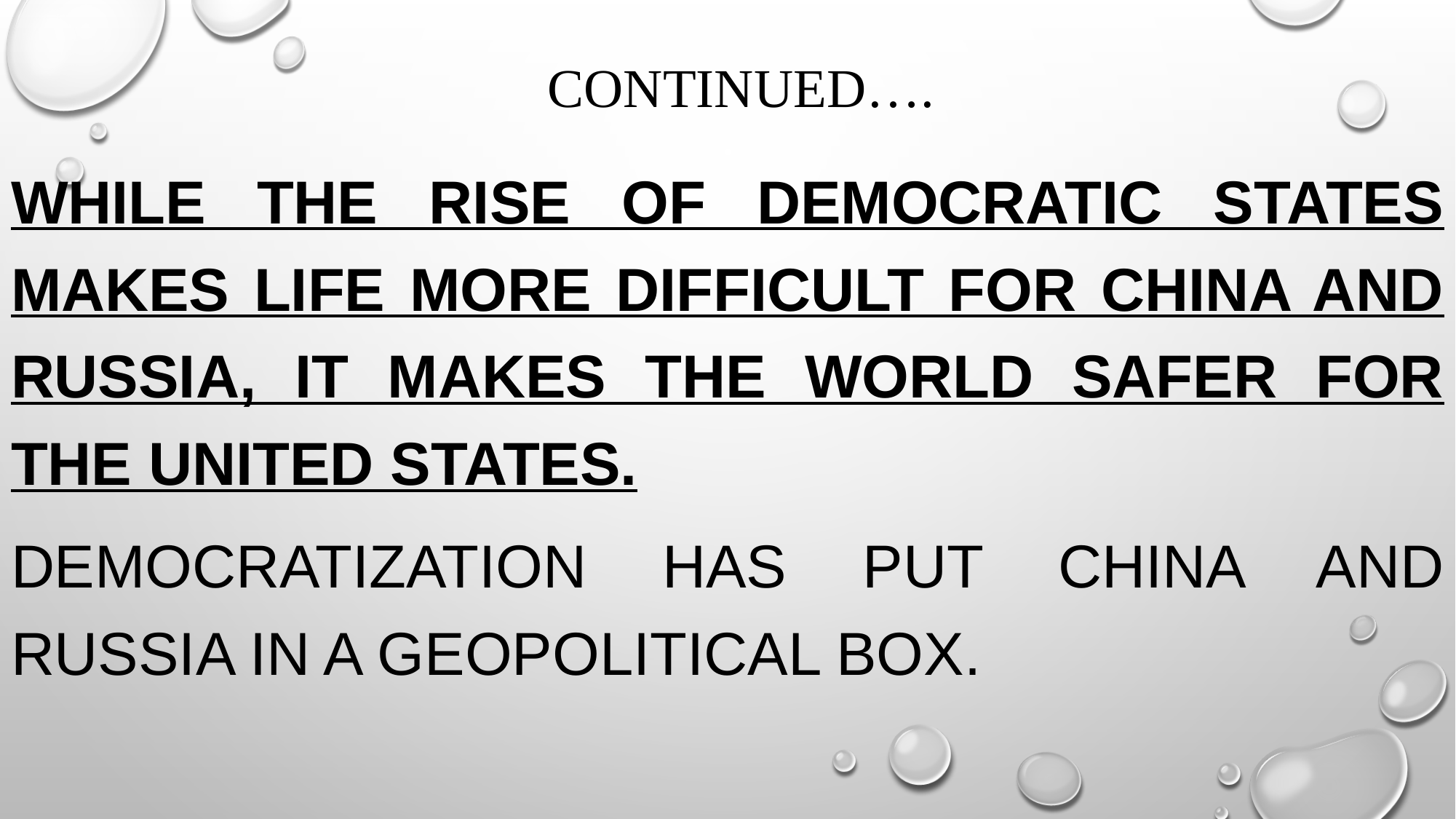

# continued….
While the rise of democratic states makes life more difficult for China and Russia, it makes the world safer for the United States.
Democratization has put China and Russia in a geopolitical box.